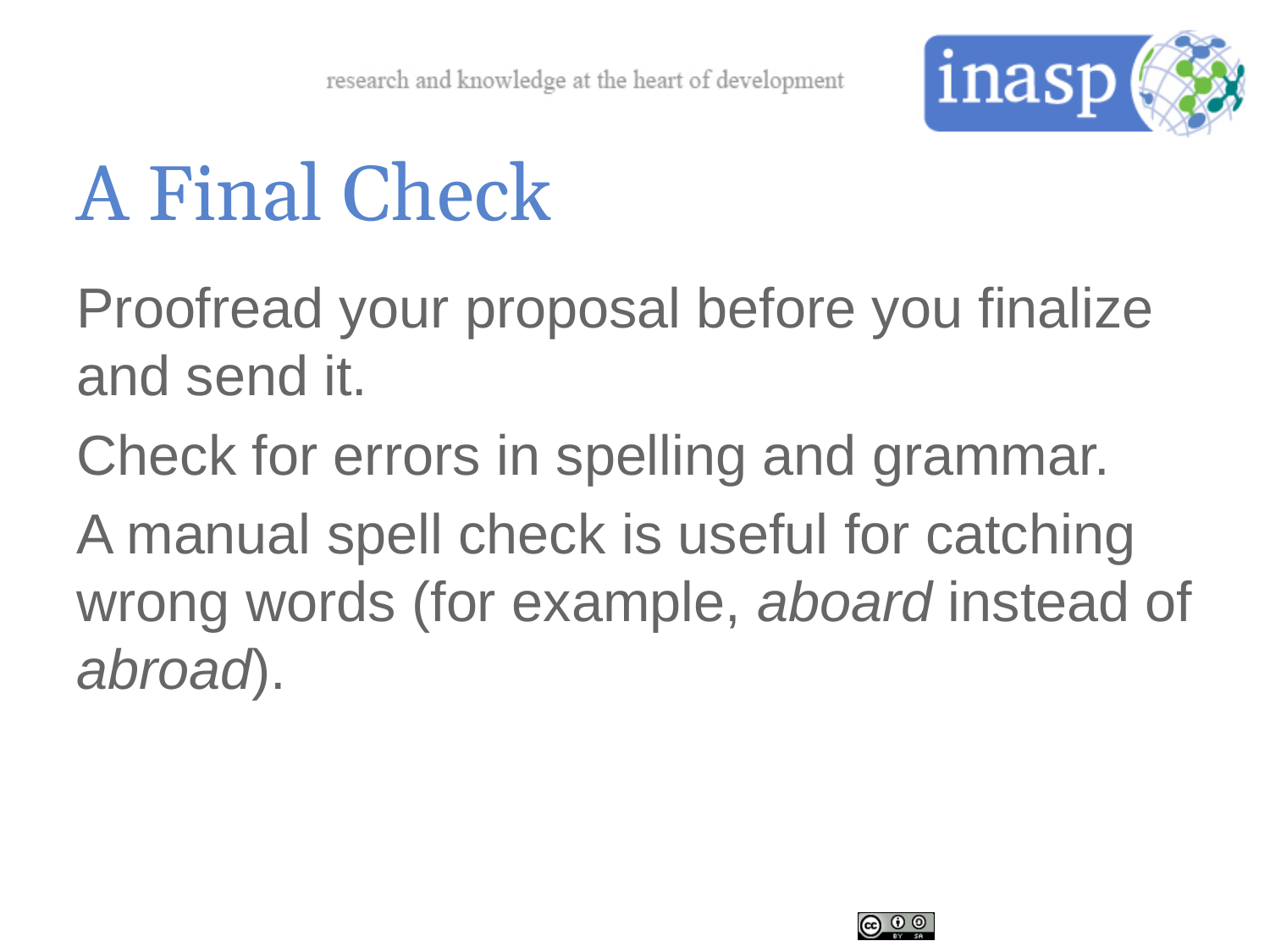

# A Final Check
Proofread your proposal before you finalize and send it.
Check for errors in spelling and grammar.
A manual spell check is useful for catching wrong words (for example, aboard instead of abroad).